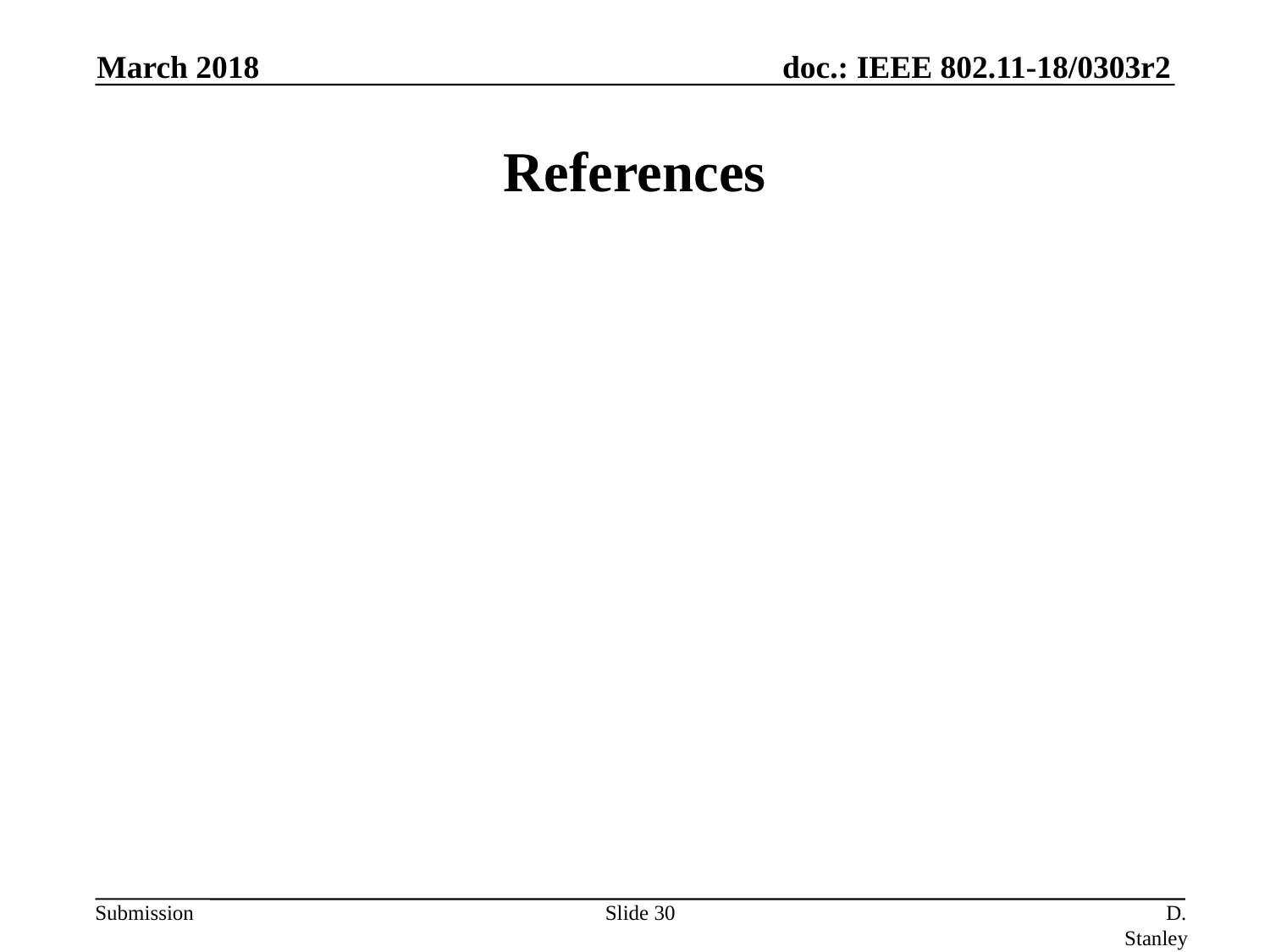

March 2018
# References

Slide 30
D. Stanley, HP Enterprise